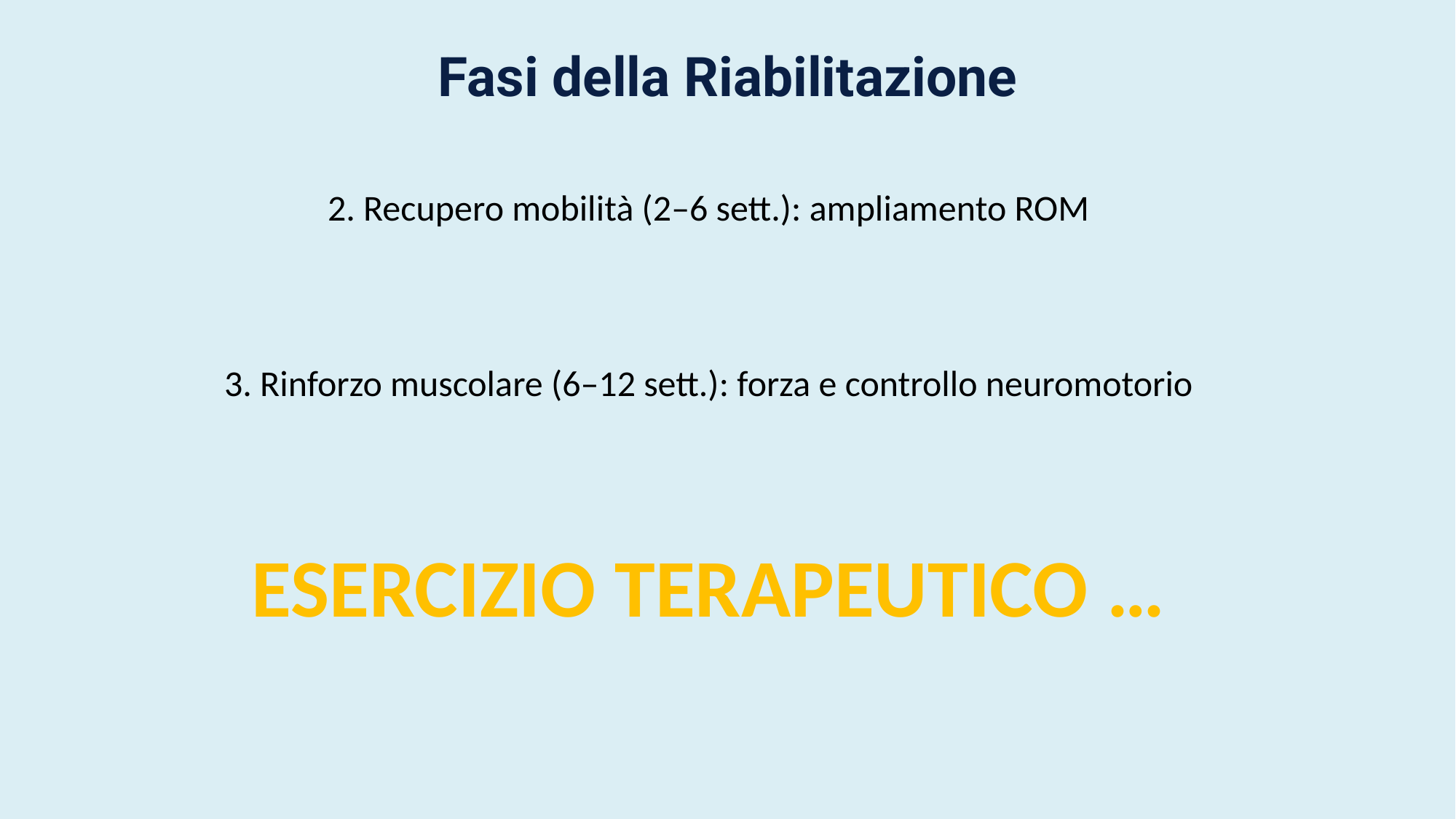

Fasi della Riabilitazione
2. Recupero mobilità (2–6 sett.): ampliamento ROM
3. Rinforzo muscolare (6–12 sett.): forza e controllo neuromotorio
ESERCIZIO TERAPEUTICO …